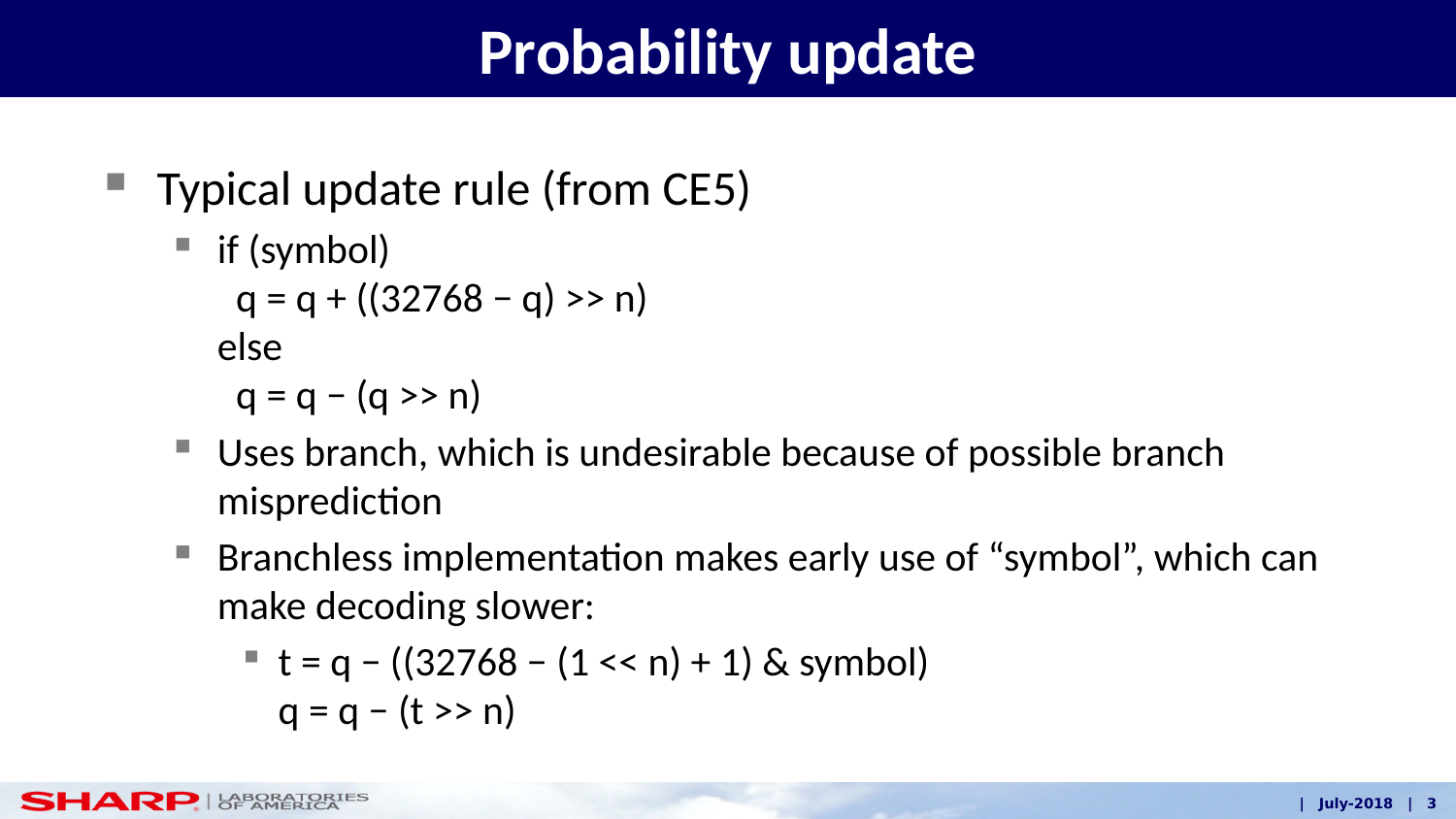

# Probability update
Typical update rule (from CE5)
if (symbol)
  q = q + ((32768 − q) >> n)
else
  q = q − (q >> n)
Uses branch, which is undesirable because of possible branch misprediction
Branchless implementation makes early use of “symbol”, which can make decoding slower:
t = q − ((32768 − (1 << n) + 1) & symbol)
q = q − (t >> n)